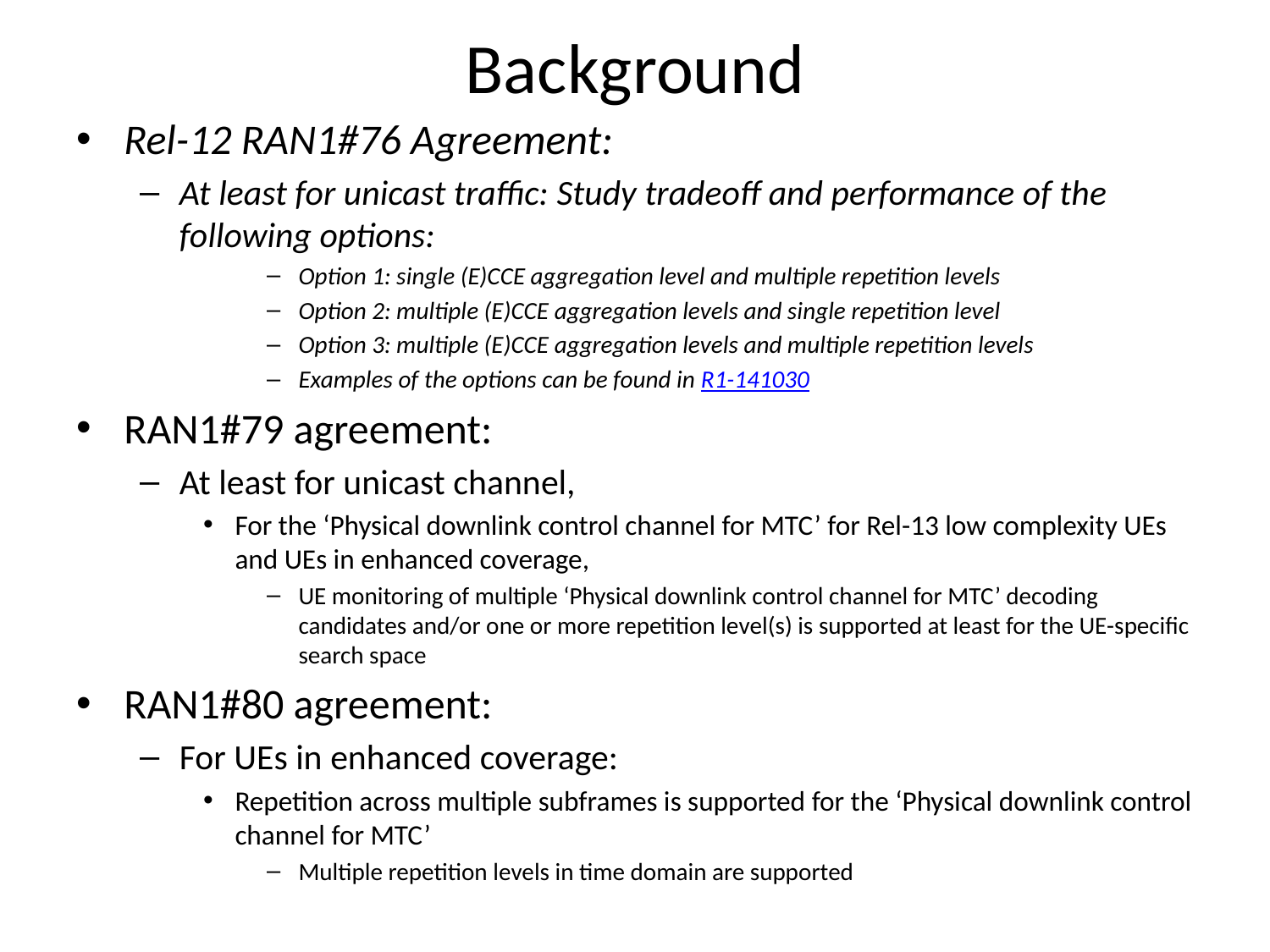

# Background
Rel-12 RAN1#76 Agreement:
At least for unicast traffic: Study tradeoff and performance of the following options:
Option 1: single (E)CCE aggregation level and multiple repetition levels
Option 2: multiple (E)CCE aggregation levels and single repetition level
Option 3: multiple (E)CCE aggregation levels and multiple repetition levels
Examples of the options can be found in R1-141030
RAN1#79 agreement:
At least for unicast channel,
For the ‘Physical downlink control channel for MTC’ for Rel-13 low complexity UEs and UEs in enhanced coverage,
UE monitoring of multiple ‘Physical downlink control channel for MTC’ decoding candidates and/or one or more repetition level(s) is supported at least for the UE-specific search space
RAN1#80 agreement:
For UEs in enhanced coverage:
Repetition across multiple subframes is supported for the ‘Physical downlink control channel for MTC’
Multiple repetition levels in time domain are supported